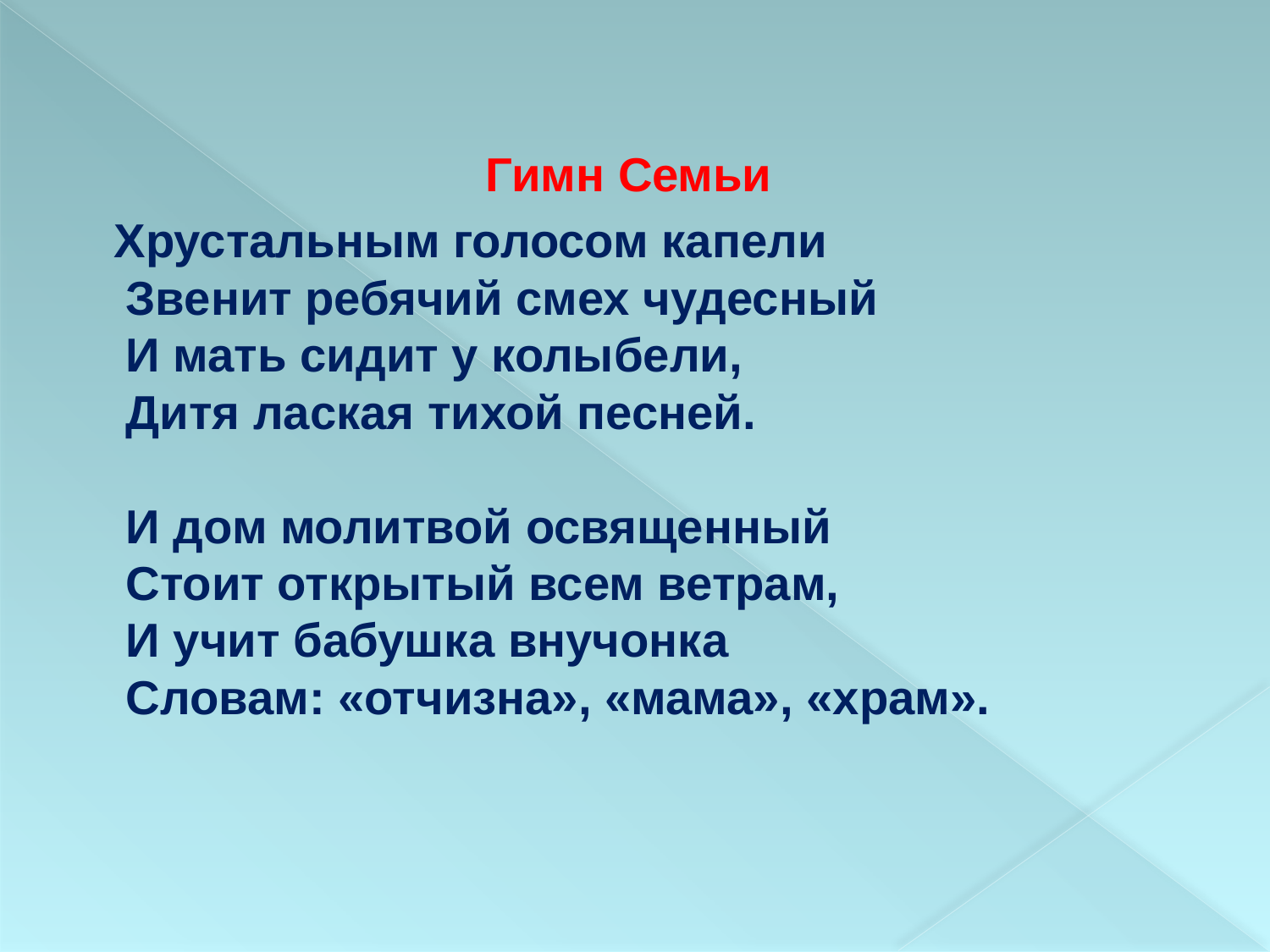

#
Гимн Семьи
   Хрустальным голосом капели
Звенит ребячий смех чудесный
И мать сидит у колыбели,
Дитя лаская тихой песней.
И дом молитвой освященный
Стоит открытый всем ветрам,
И учит бабушка внучонка
Словам: «отчизна», «мама», «храм».